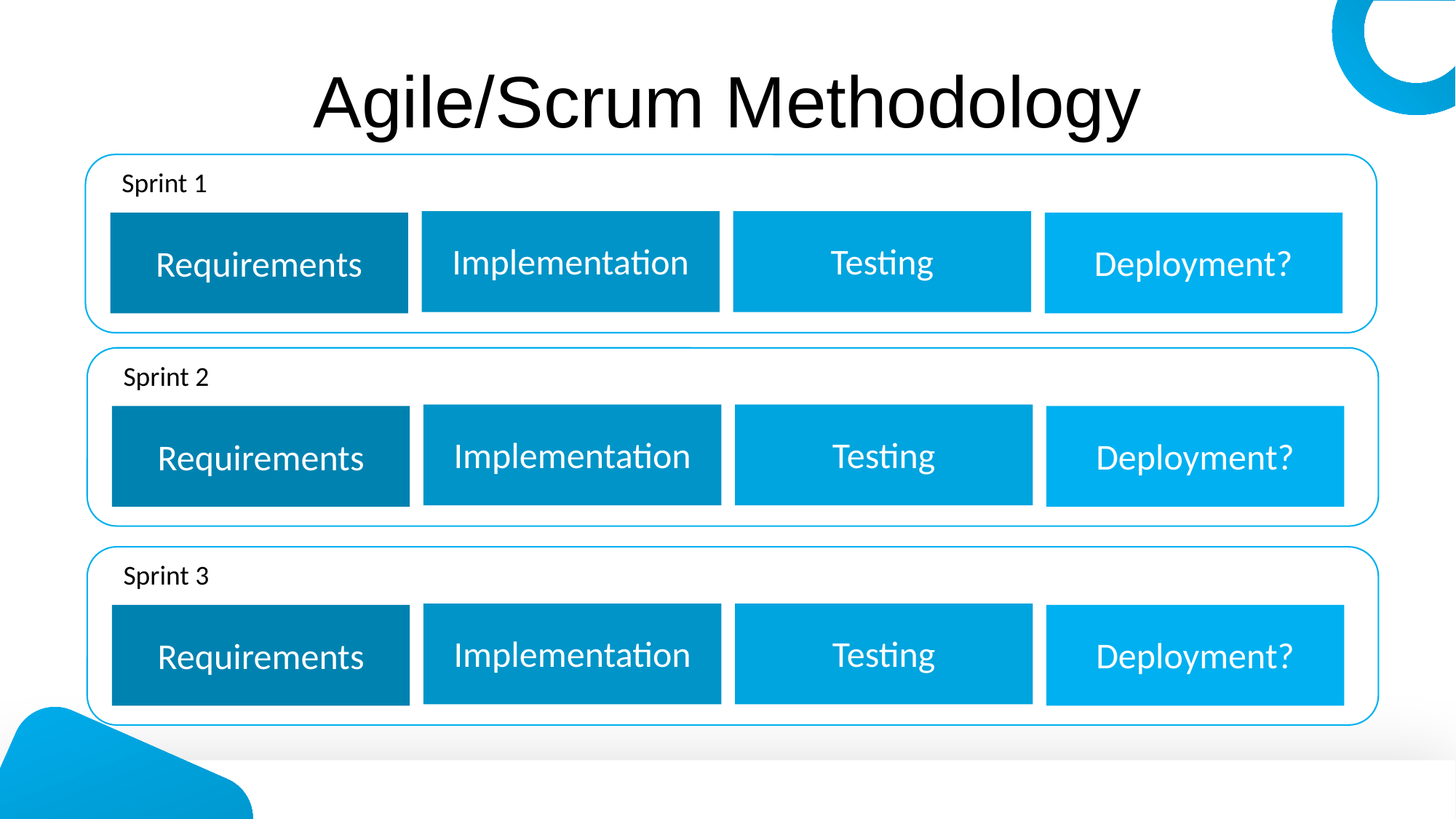

Agile/Scrum Methodology

Sprint 1

Implementation
Testing
Deployment?
Requirements

Sprint 2

Implementation
Testing
Deployment?
Requirements

Sprint 3

Implementation
Testing
Deployment?
Requirements